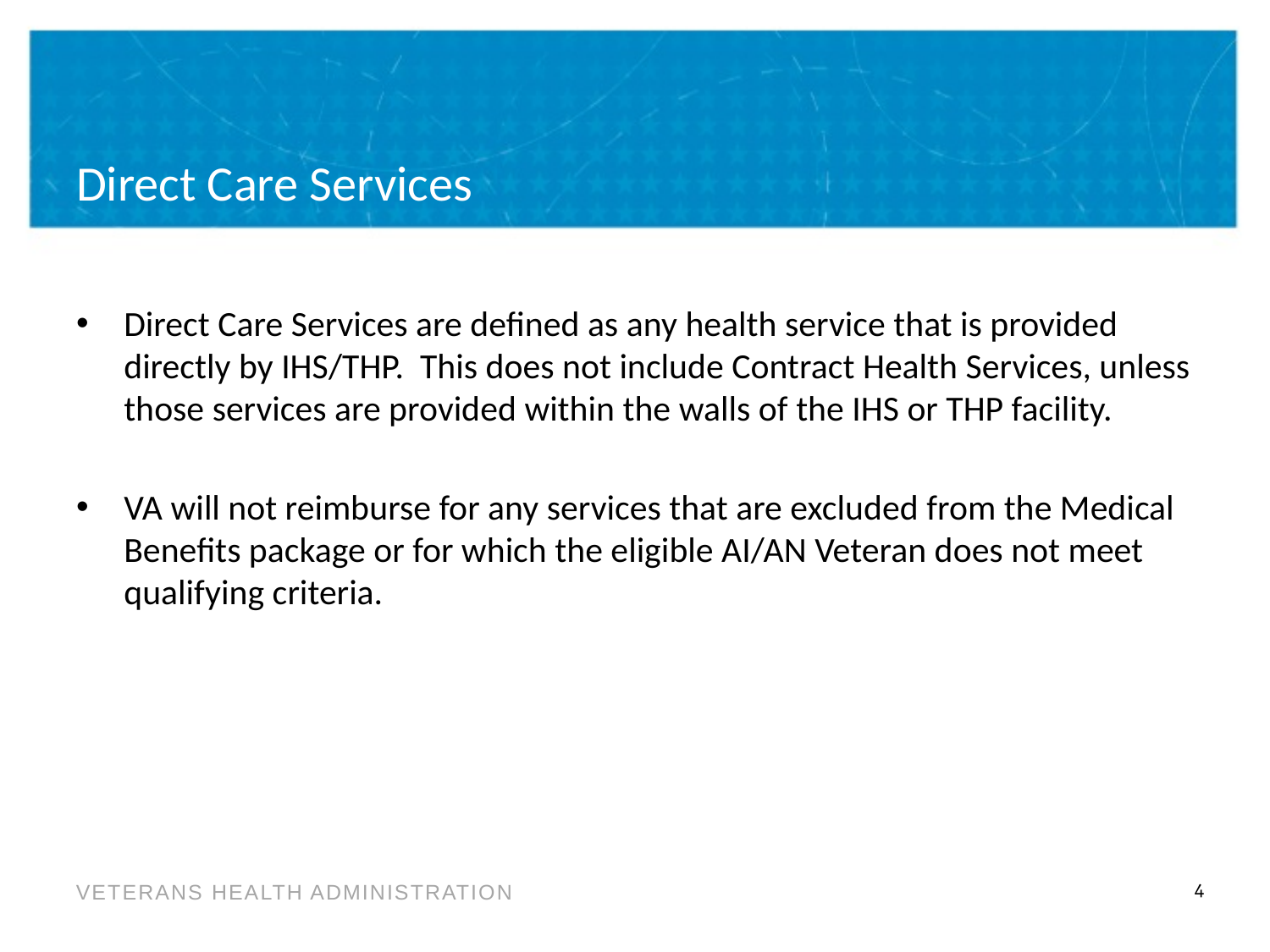

# Direct Care Services

Direct Care Services are defined as any health service that is provided directly by IHS/THP.  This does not include Contract Health Services, unless those services are provided within the walls of the IHS or THP facility.

VA will not reimburse for any services that are excluded from the Medical Benefits package or for which the eligible AI/AN Veteran does not meet qualifying criteria.

4